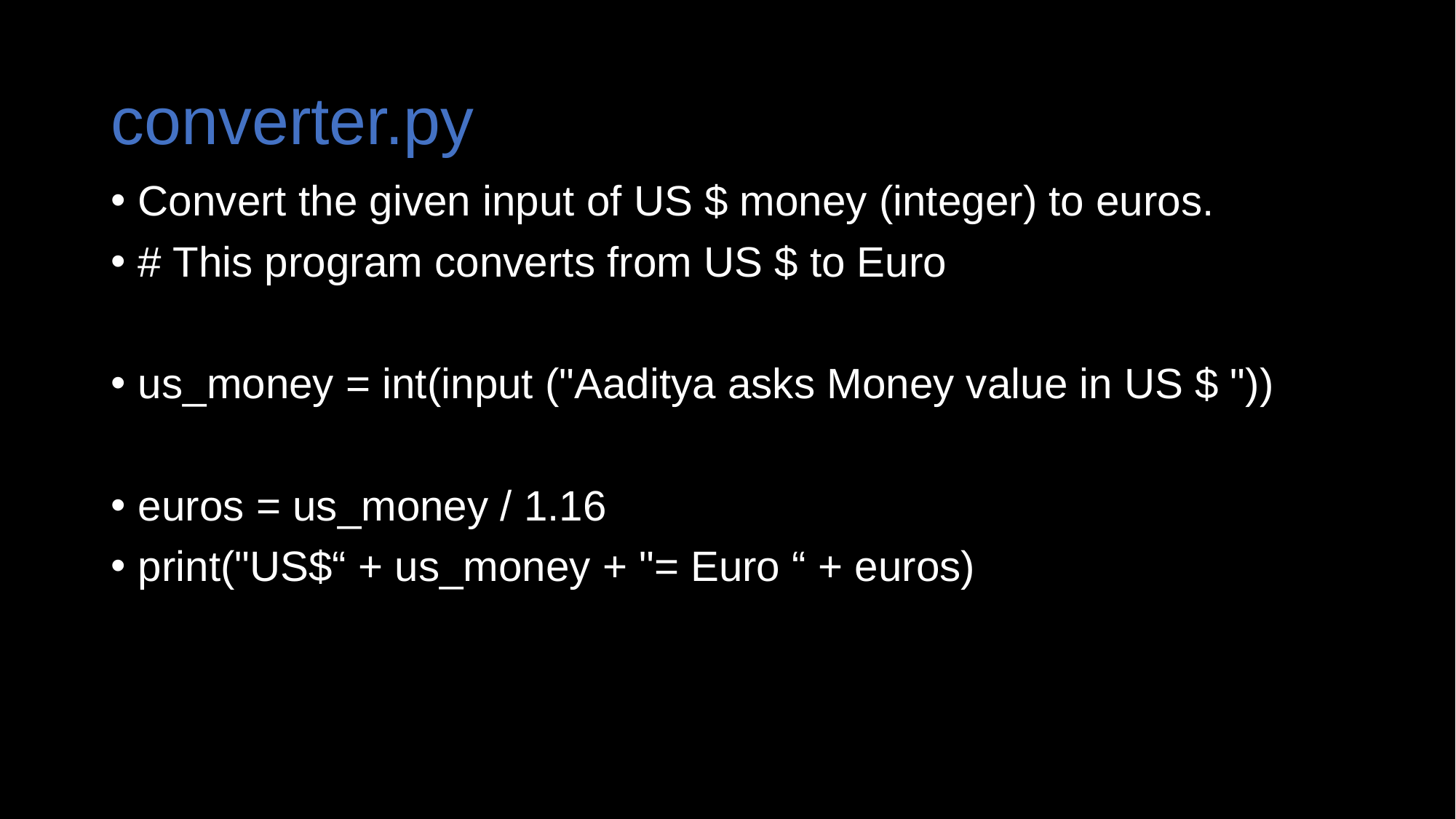

# converter.py
Convert the given input of US $ money (integer) to euros.
# This program converts from US $ to Euro

us_money = int(input ("Aaditya asks Money value in US $ "))

euros = us_money / 1.16
print("US$“ + us_money + "= Euro “ + euros)